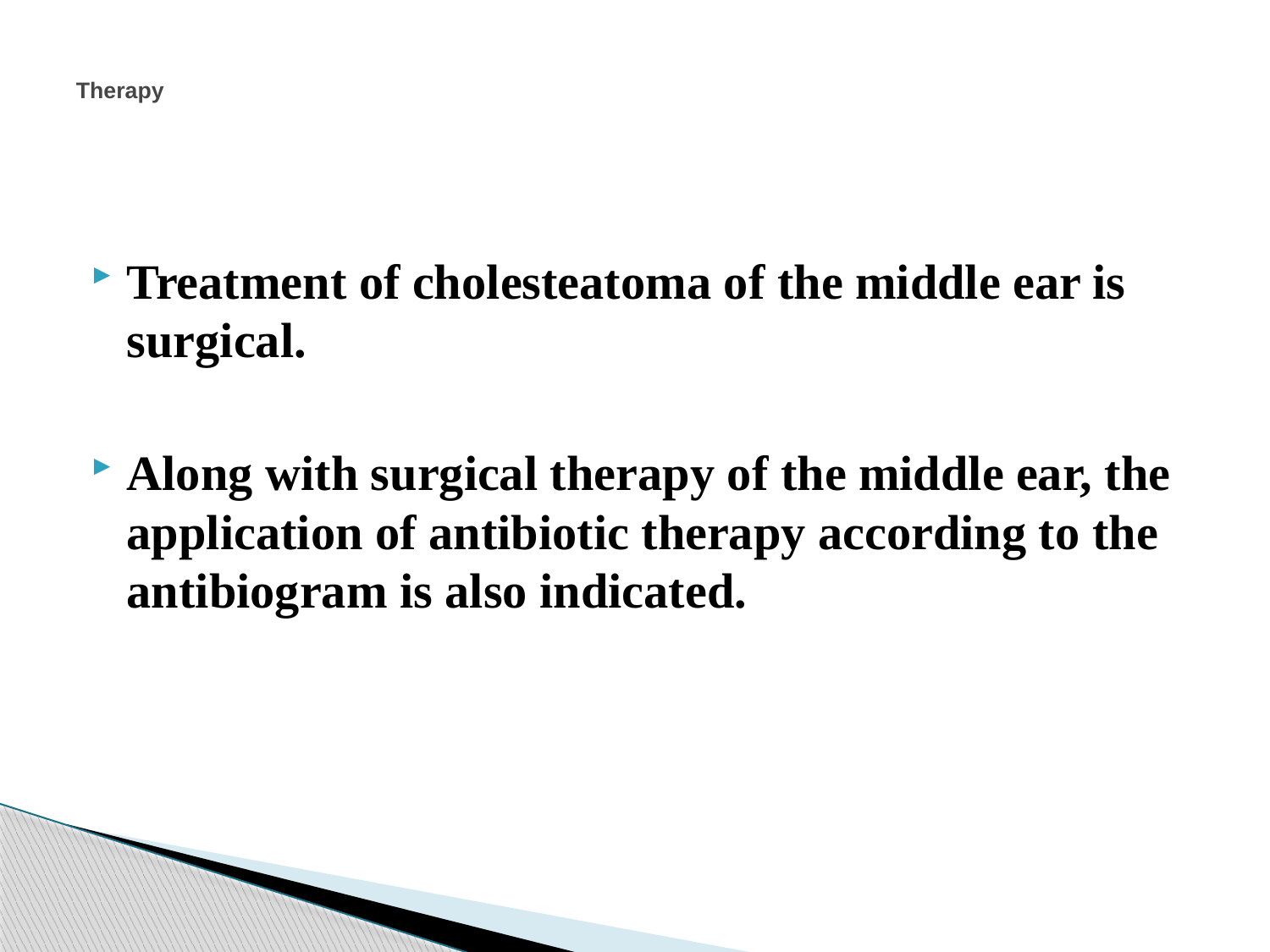

# Therapy
Treatment of cholesteatoma of the middle ear is surgical.

Along with surgical therapy of the middle ear, the application of antibiotic therapy according to the antibiogram is also indicated.